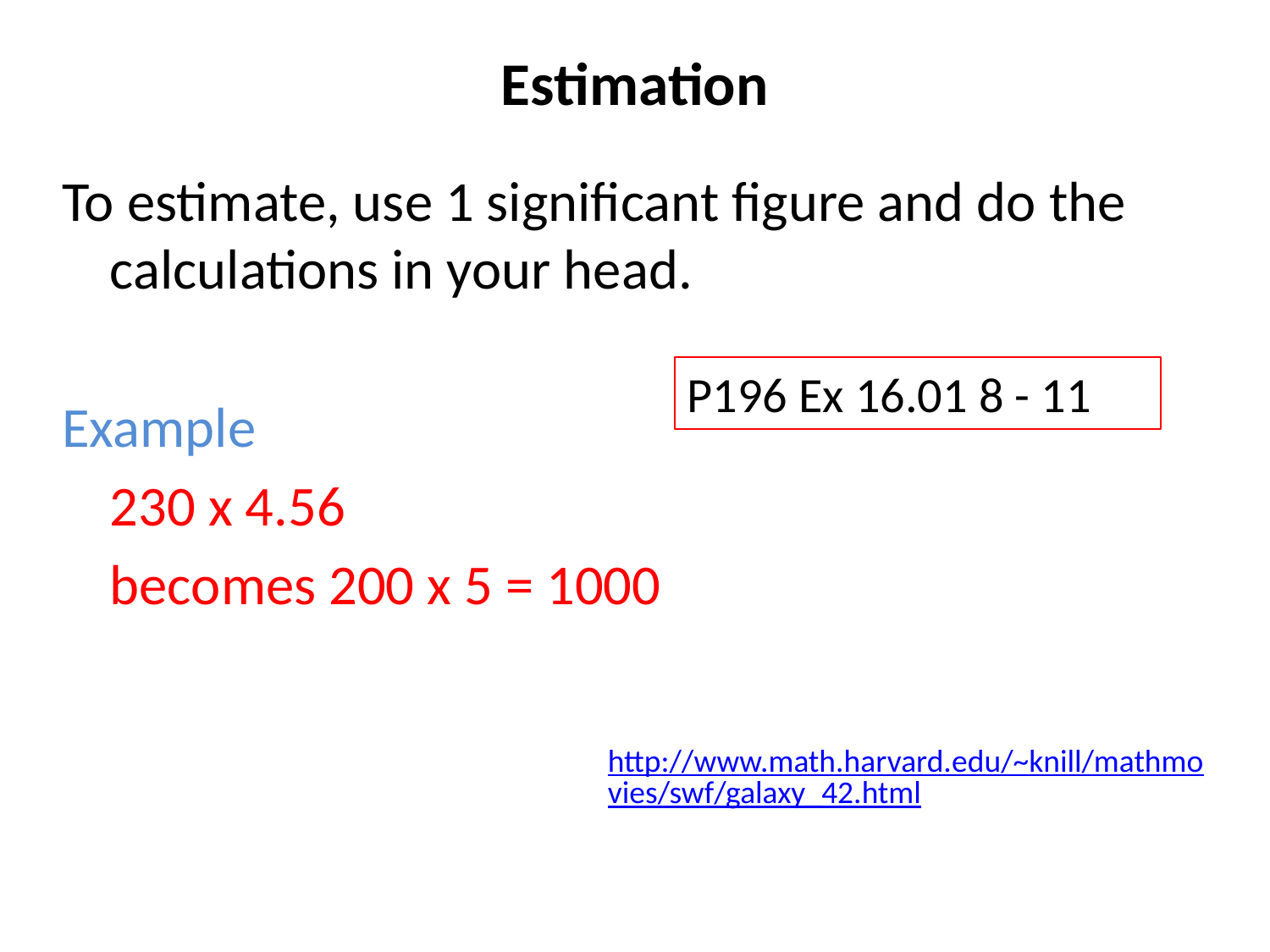

# Estimation
To estimate, use 1 significant figure and do the calculations in your head.

Example
	230 x 4.56
	becomes 200 x 5 = 1000

P196 Ex 16.01 8 - 11
http://www.math.harvard.edu/~knill/mathmovies/swf/galaxy_42.html